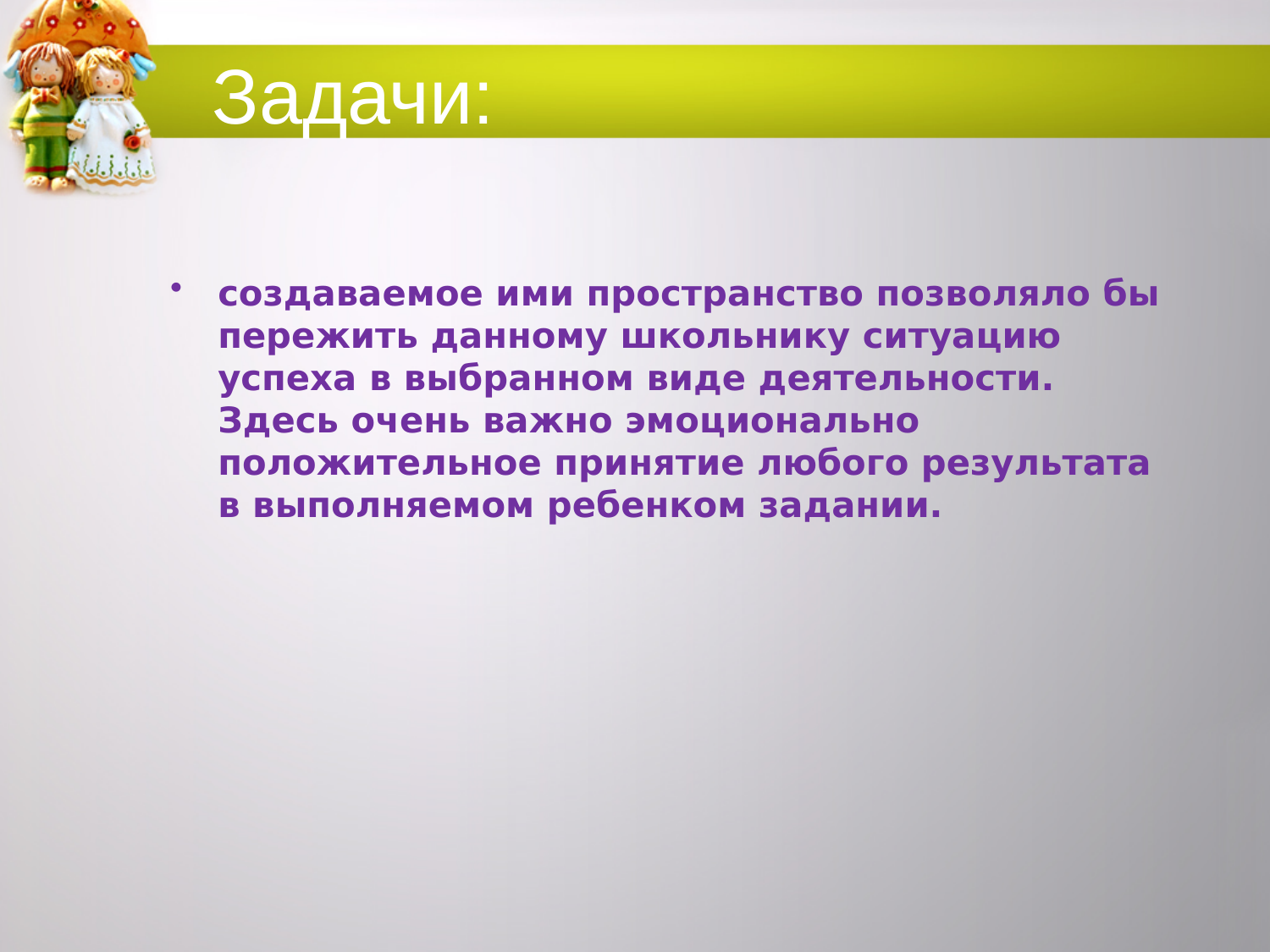

# Задачи:
создаваемое ими пространство позволяло бы пережить данному школьнику ситуацию успеха в выбранном виде деятельности. Здесь очень важно эмоционально положительное принятие любого результата в выполняемом ребенком задании.